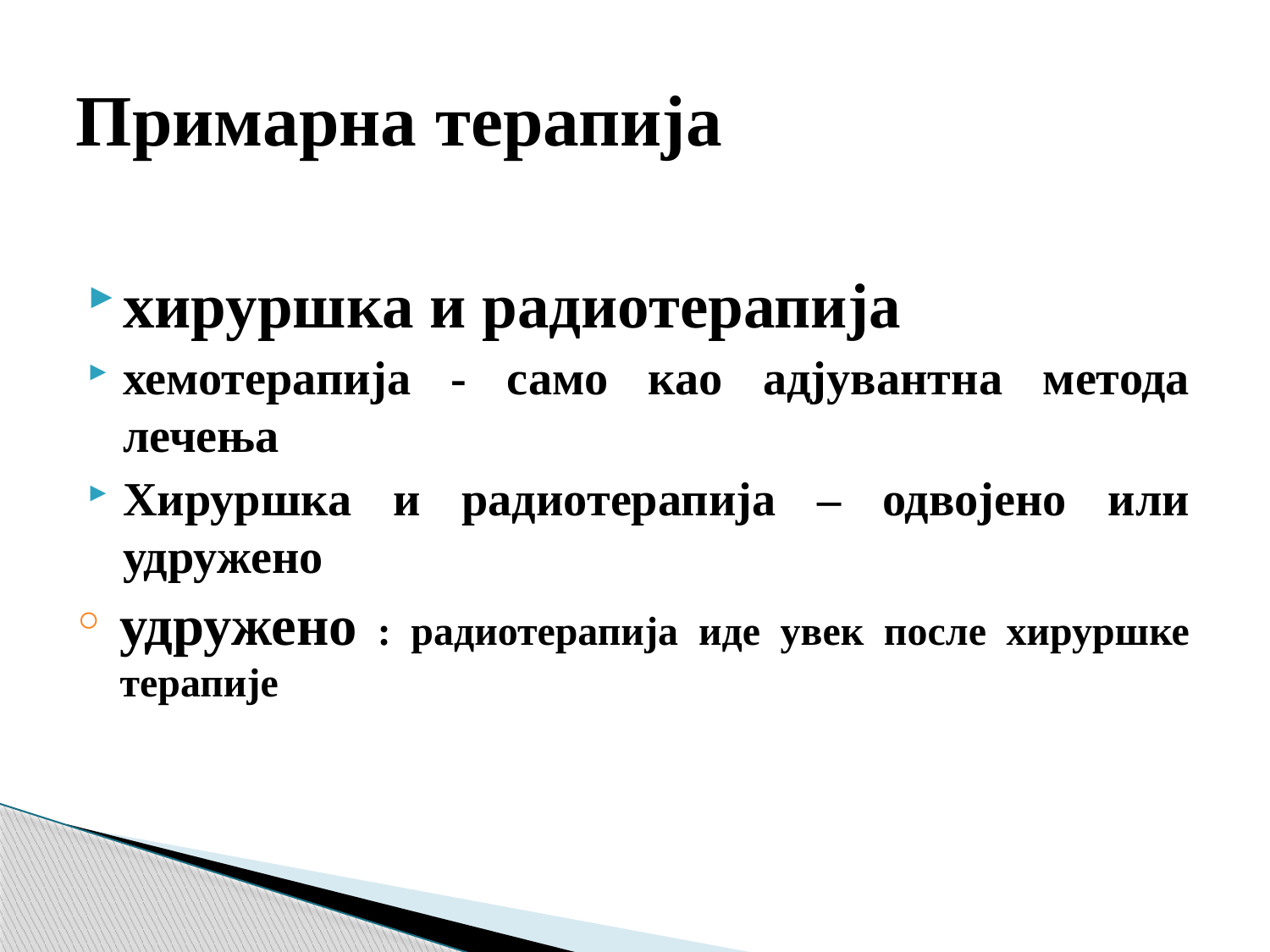

# Примарна терапија
хируршка и радиотерапија
хемотерапија - само као адјувантна метода лечења
Хируршка и радиотерапија – одвојено или удружено
удружено : радиотерапија иде увек после хируршке терапије